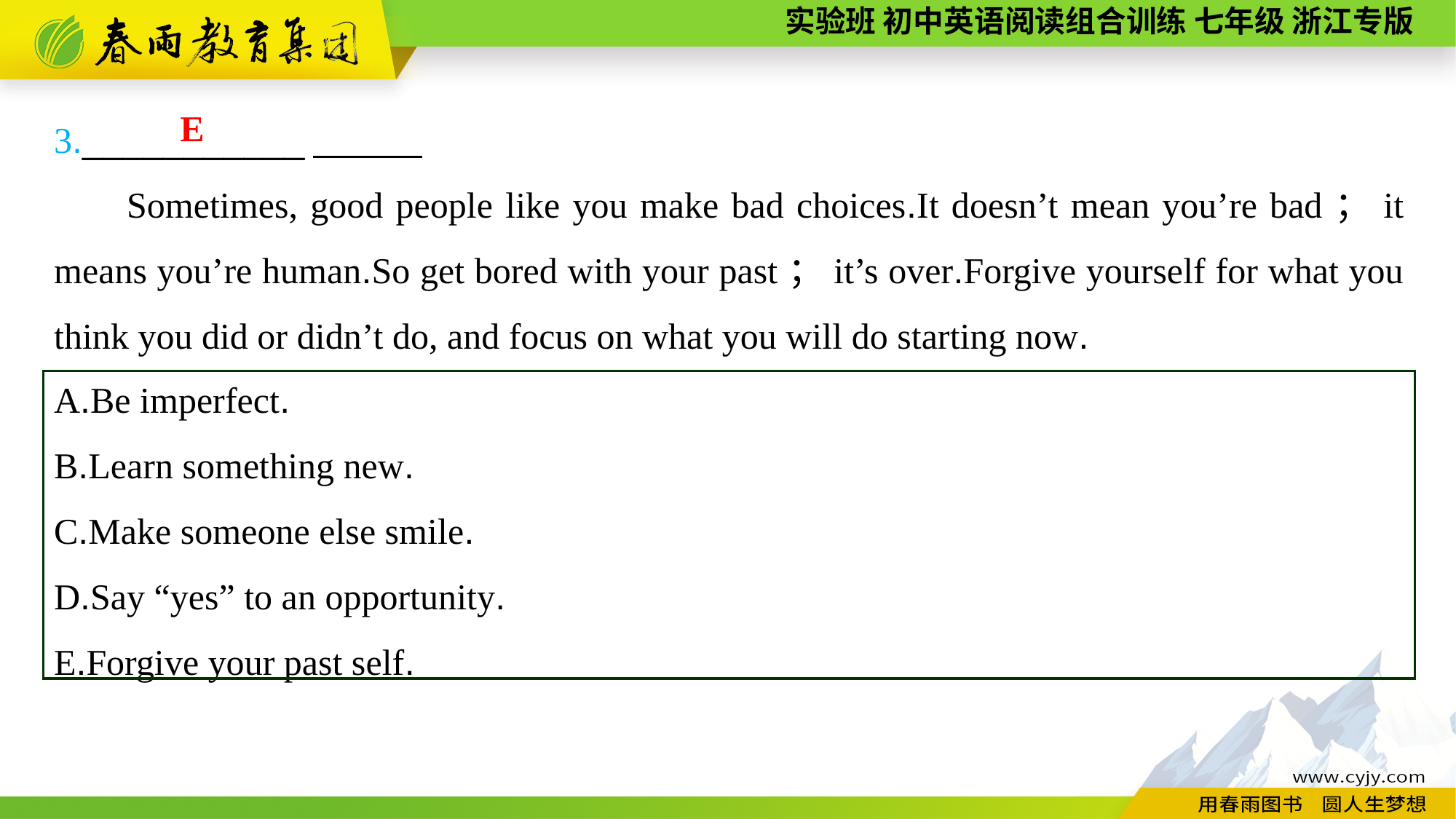

3.___________
Sometimes, good people like you make bad choices.It doesn’t mean you’re bad；it means you’re human.So get bored with your past；it’s over.Forgive yourself for what you think you did or didn’t do, and focus on what you will do starting now.
E
A.Be imperfect.
B.Learn something new.
C.Make someone else smile.
D.Say “yes” to an opportunity.
E.Forgive your past self.